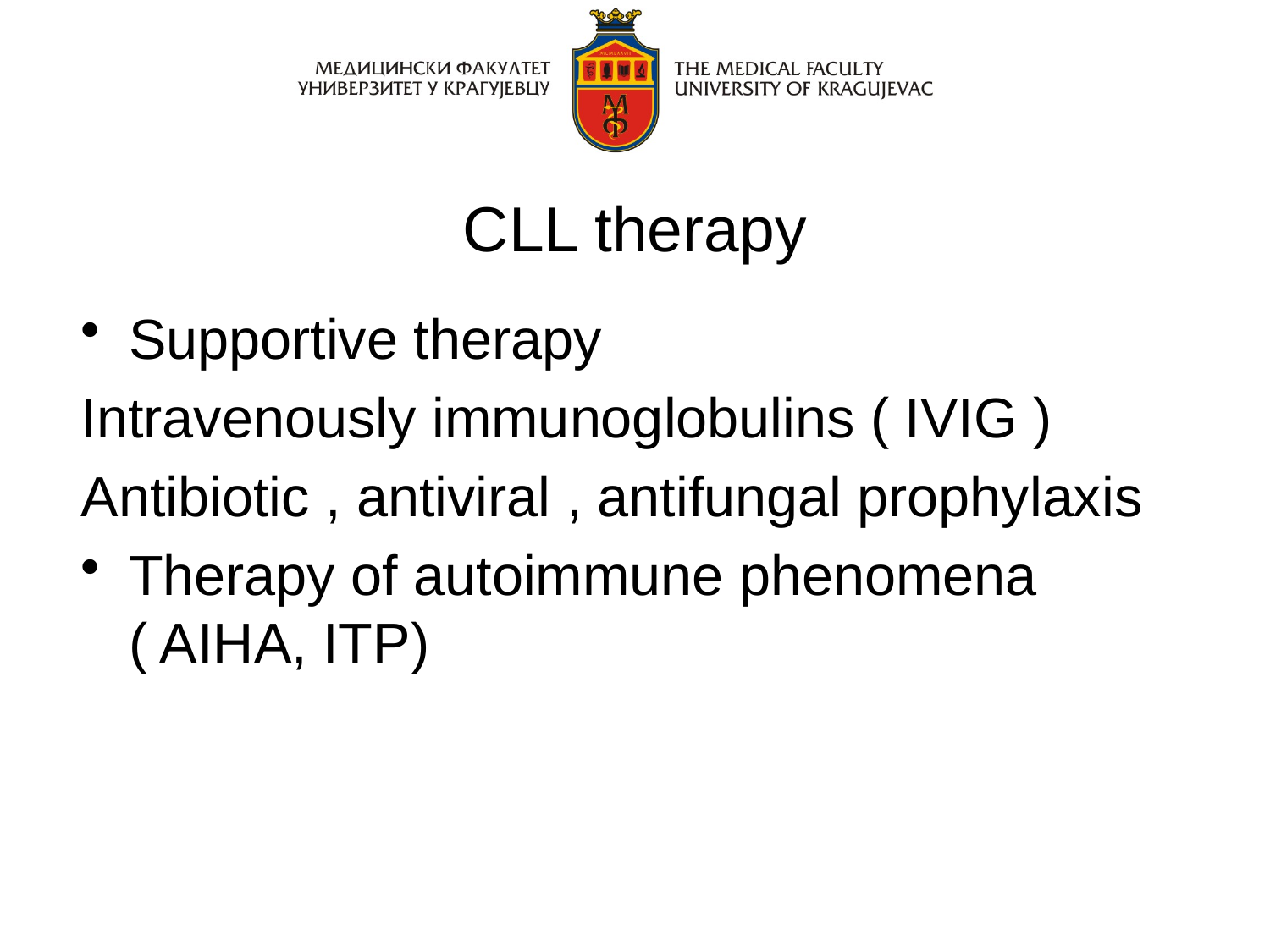

# CLL therapy
Supportive therapy
Intravenously immunoglobulins ( IVIG )
Antibiotic , antiviral , antifungal prophylaxis
Therapy of autoimmune phenomena ( AIHA, ITP)